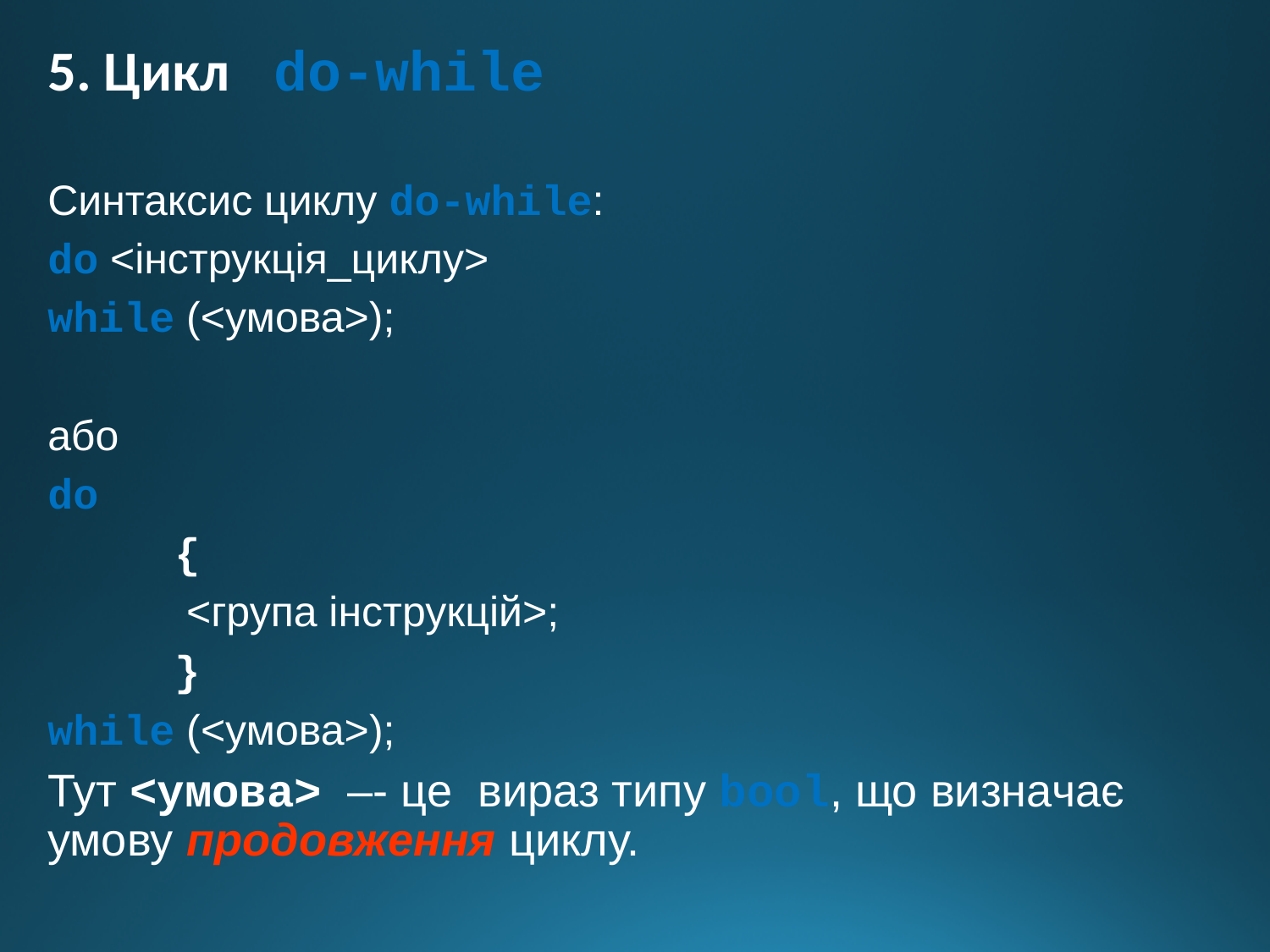

5. Цикл  do-while

Синтаксис циклу do-while:
do <інструкція_циклу>
while (<умова>);

або
do
	{
	 <група інструкцій>;
	}
while (<умова>);
Тут <умова>  –- це  вираз типу bool, що визначає умову продовження циклу.